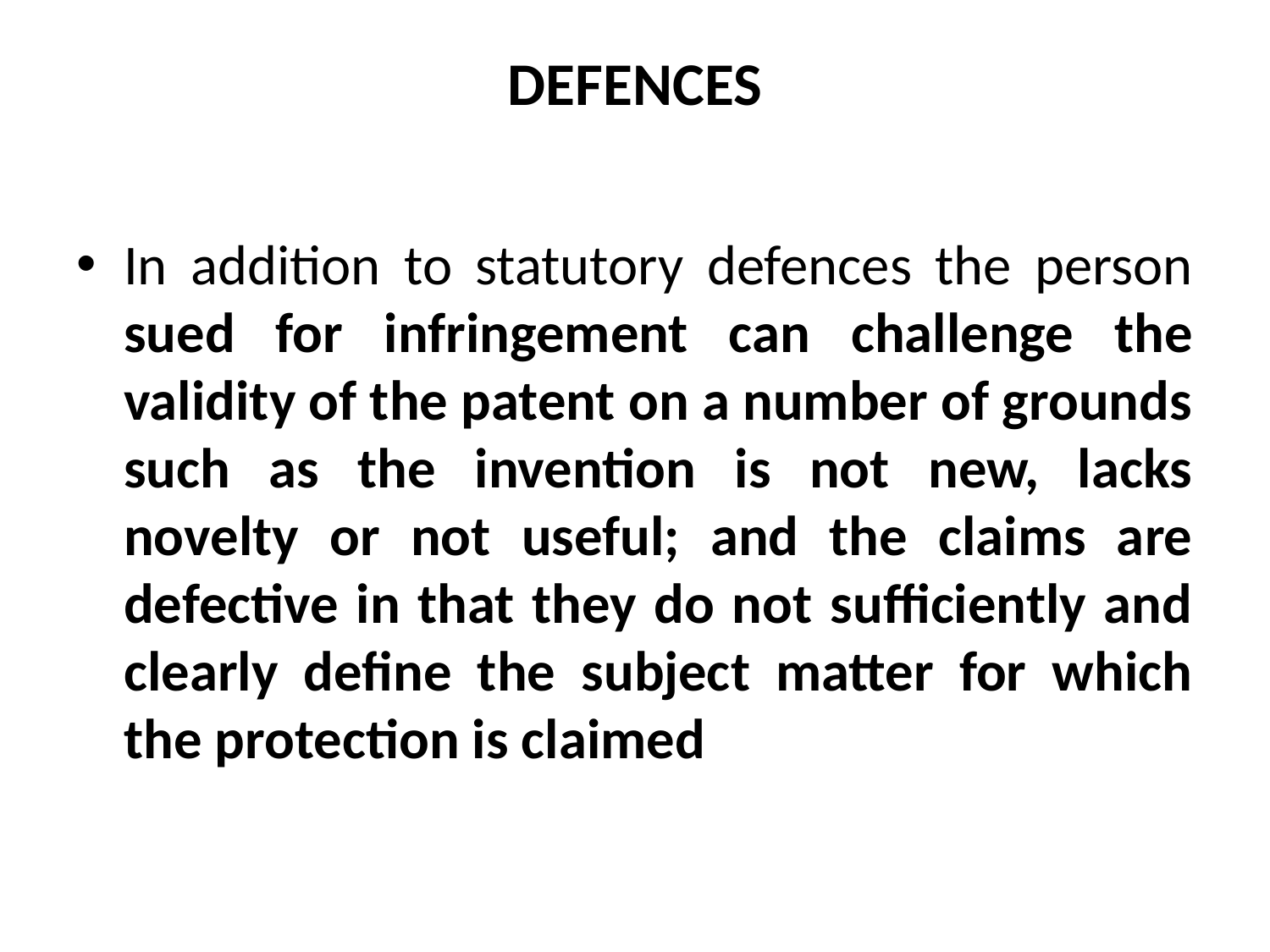

# DEFENCES
In addition to statutory defences the person sued for infringement can challenge the validity of the patent on a number of grounds such as the invention is not new, lacks novelty or not useful; and the claims are defective in that they do not sufficiently and clearly define the subject matter for which the protection is claimed